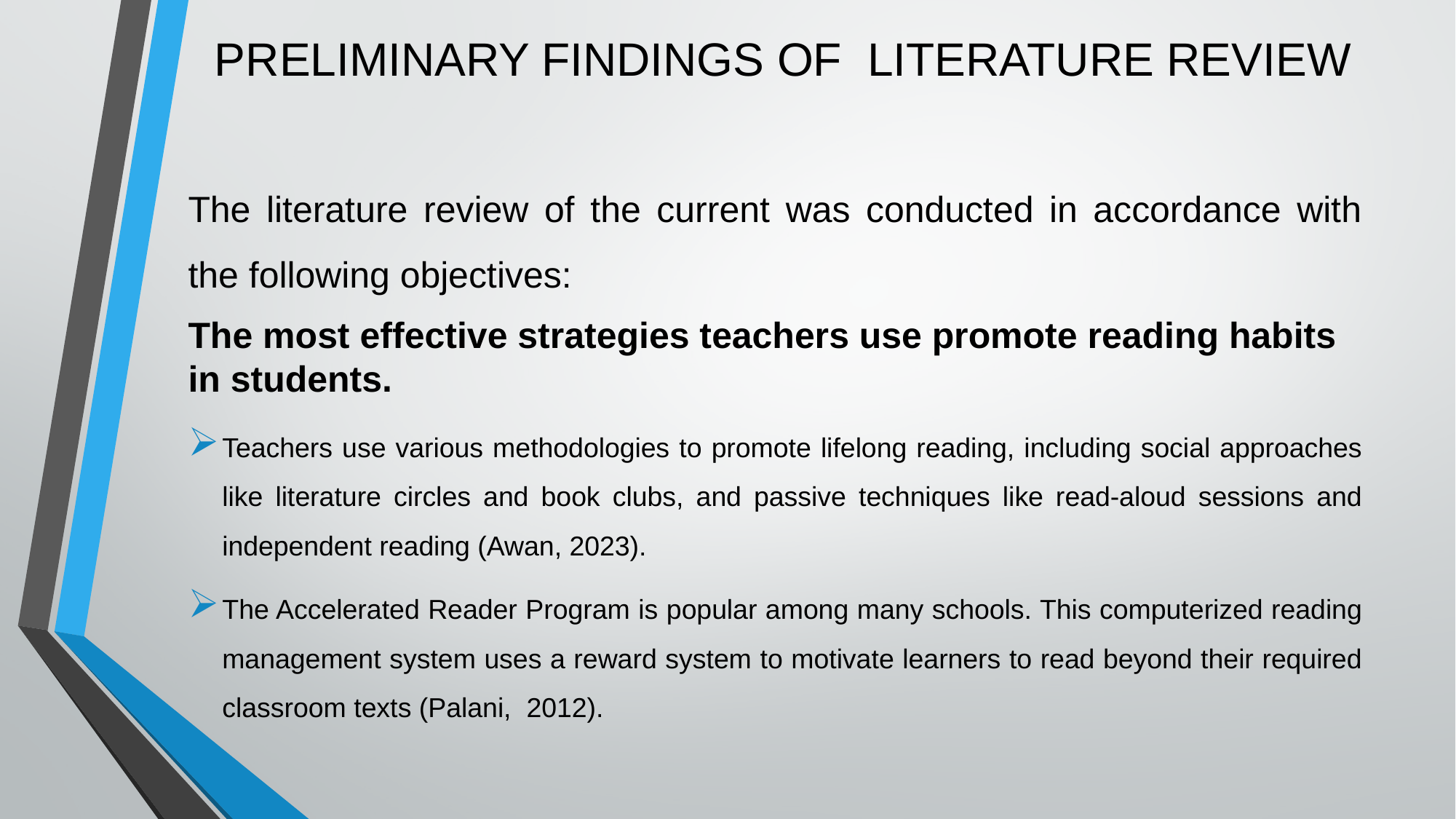

# PRELIMINARY FINDINGS OF  LITERATURE REVIEW
The literature review of the current was conducted in accordance with the following objectives:
The most effective strategies teachers use promote reading habits in students.
Teachers use various methodologies to promote lifelong reading, including social approaches like literature circles and book clubs, and passive techniques like read-aloud sessions and independent reading (Awan, 2023).
The Accelerated Reader Program is popular among many schools. This computerized reading management system uses a reward system to motivate learners to read beyond their required classroom texts (Palani,  2012).